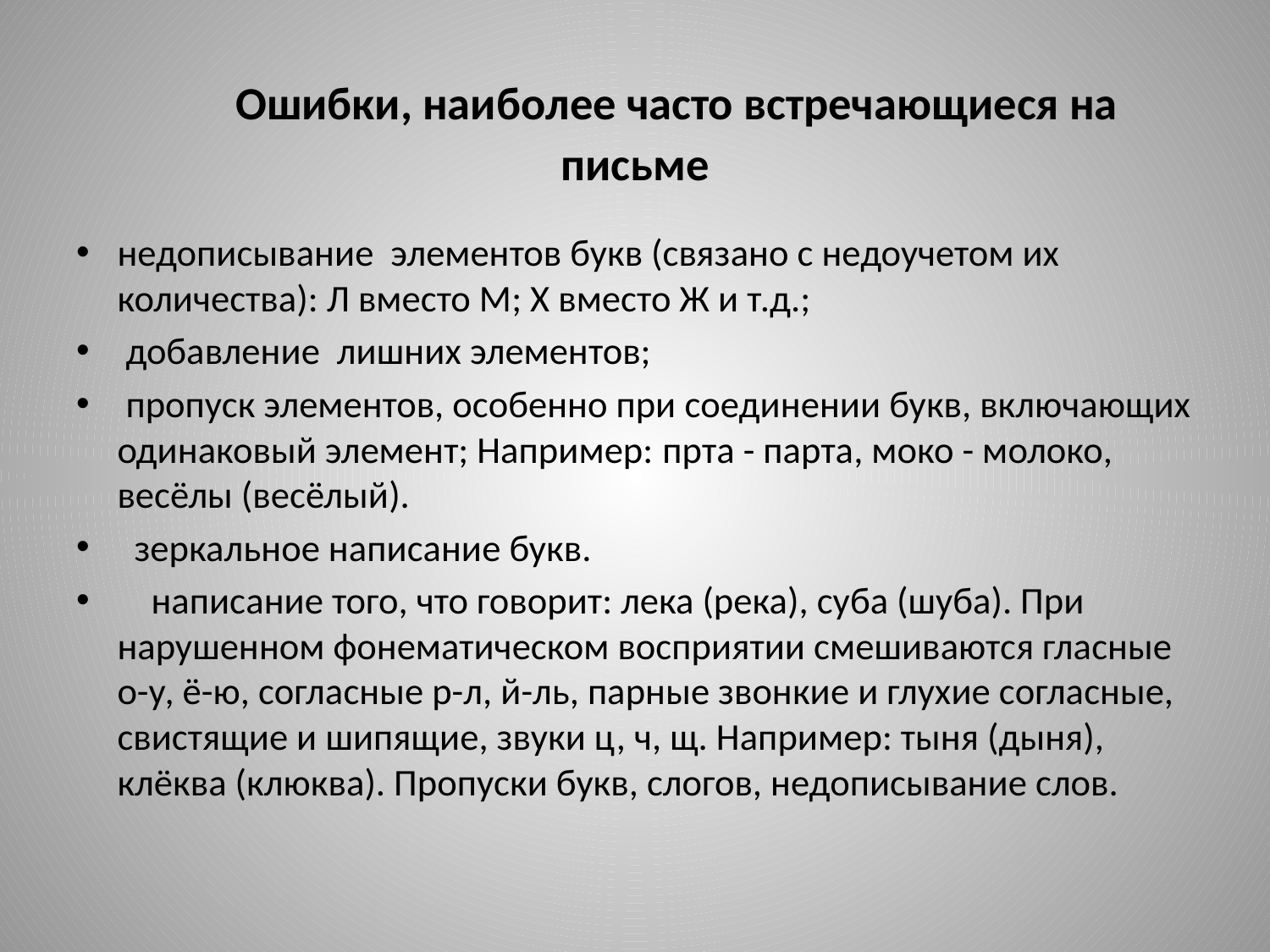

# Ошибки, наиболее часто встречающиеся на письме
недописывание  элементов букв (связано с недоучетом их количества): Л вместо М; Х вместо Ж и т.д.;
 добавление  лишних элементов;
 пропуск элементов, особенно при соединении букв, включающих одинаковый элемент; Например: прта - парта, моко - молоко, весёлы (весёлый).
  зеркальное написание букв.
    написание того, что говорит: лека (река), суба (шуба). При нарушенном фонематическом восприятии смешиваются гласные о-у, ё-ю, согласные р-л, й-ль, парные звонкие и глухие согласные, свистящие и шипящие, звуки ц, ч, щ. Например: тыня (дыня), клёква (клюква). Пропуски букв, слогов, недописывание слов.